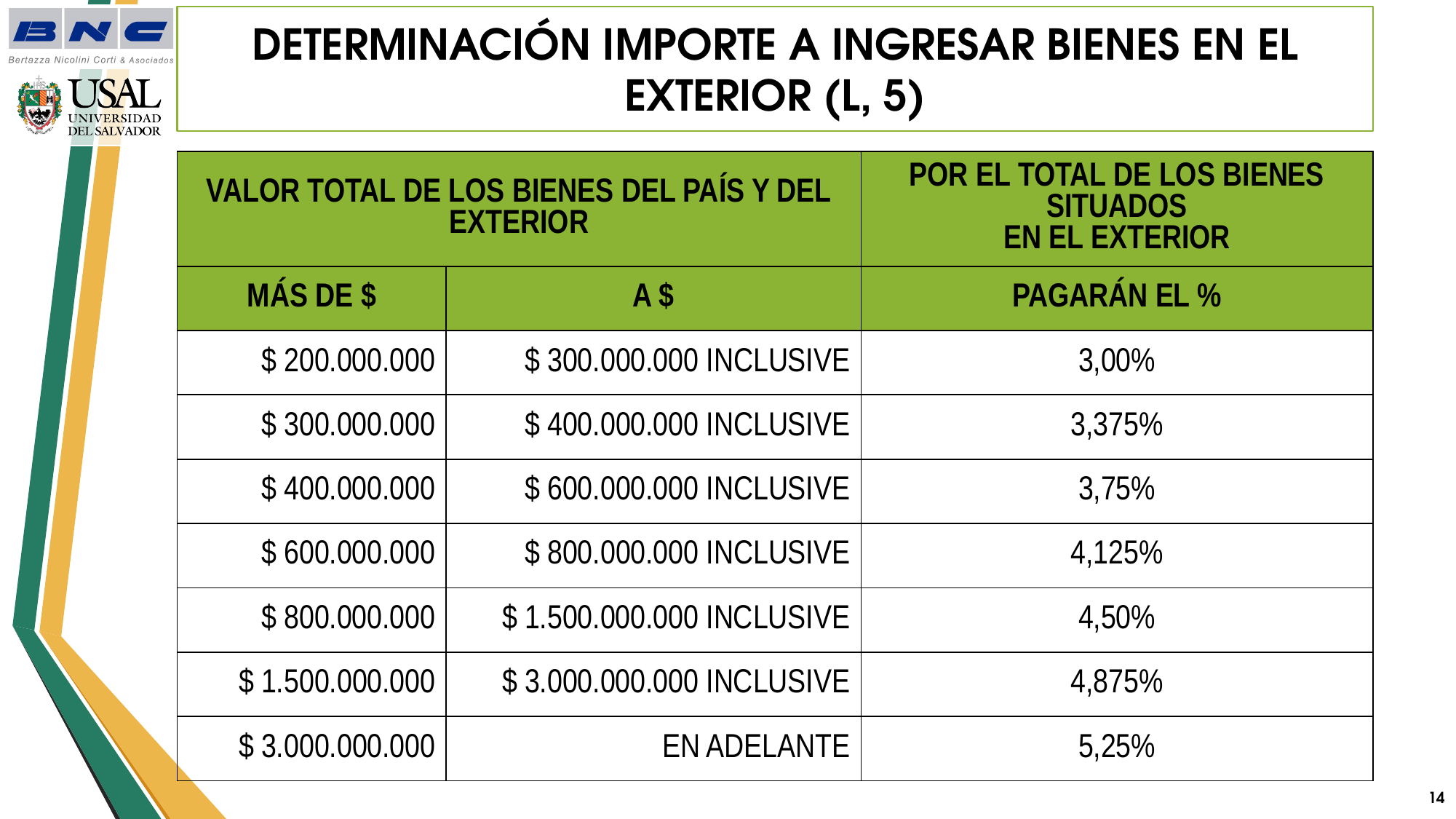

# DETERMINACIÓN IMPORTE A INGRESAR BIENES EN EL EXTERIOR (L, 5)
| VALOR TOTAL DE LOS BIENES DEL PAÍS Y DEL EXTERIOR |  | POR EL TOTAL DE LOS BIENES SITUADOS EN EL EXTERIOR |
| --- | --- | --- |
| MÁS DE $ | A $ | PAGARÁN EL % |
| $ 200.000.000 | $ 300.000.000 INCLUSIVE | 3,00% |
| $ 300.000.000 | $ 400.000.000 INCLUSIVE | 3,375% |
| $ 400.000.000 | $ 600.000.000 INCLUSIVE | 3,75% |
| $ 600.000.000 | $ 800.000.000 INCLUSIVE | 4,125% |
| $ 800.000.000 | $ 1.500.000.000 INCLUSIVE | 4,50% |
| $ 1.500.000.000 | $ 3.000.000.000 INCLUSIVE | 4,875% |
| $ 3.000.000.000 | EN ADELANTE | 5,25% |
14